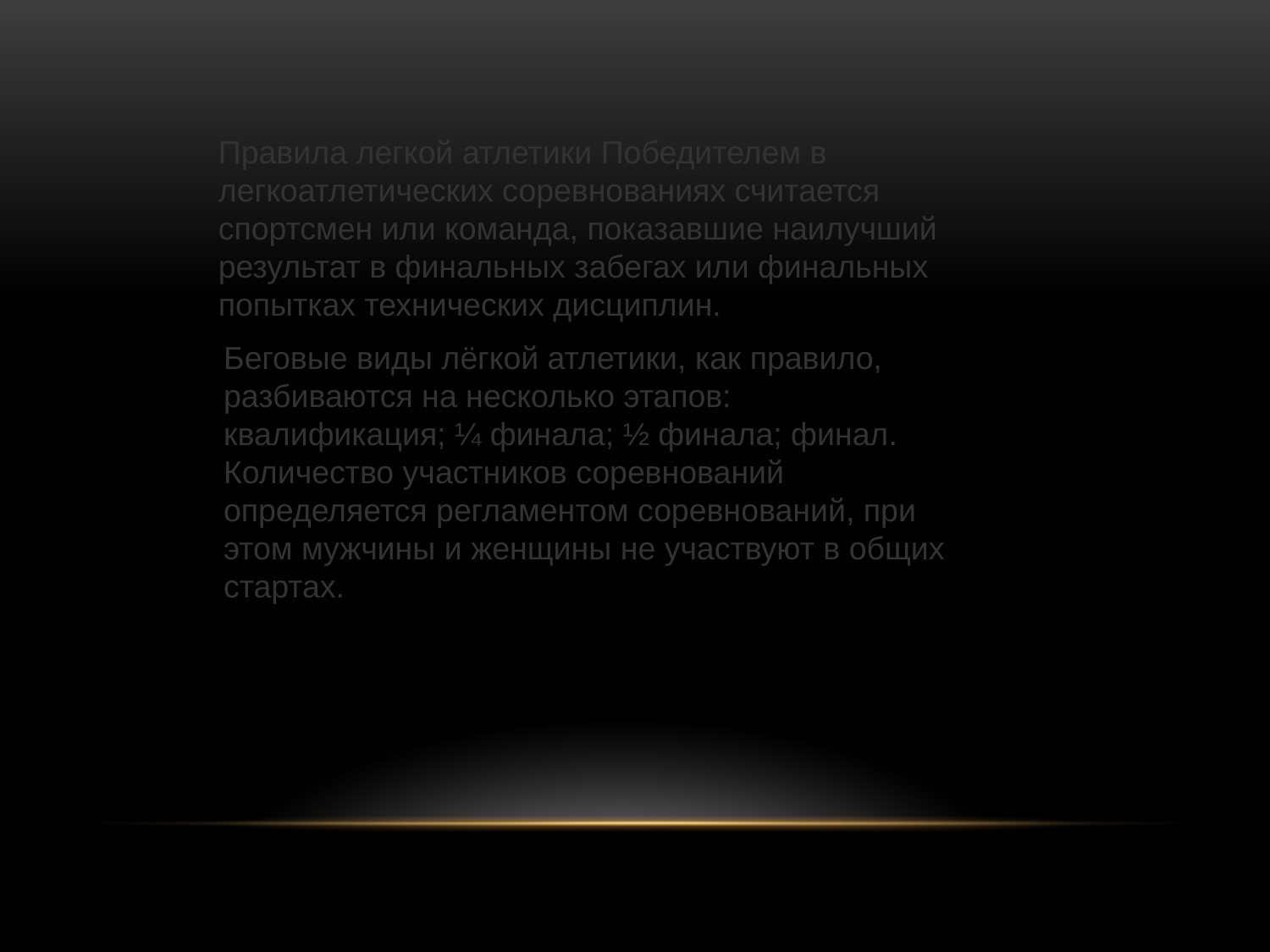

Правила легкой атлетики Победителем в легкоатлетических соревнованиях считается спортсмен или команда, показавшие наилучший результат в финальных забегах или финальных попытках технических дисциплин.
Беговые виды лёгкой атлетики, как правило, разбиваются на несколько этапов: квалификация; ¼ финала; ½ финала; финал. Количество участников соревнований определяется регламентом соревнований, при этом мужчины и женщины не участвуют в общих стартах.